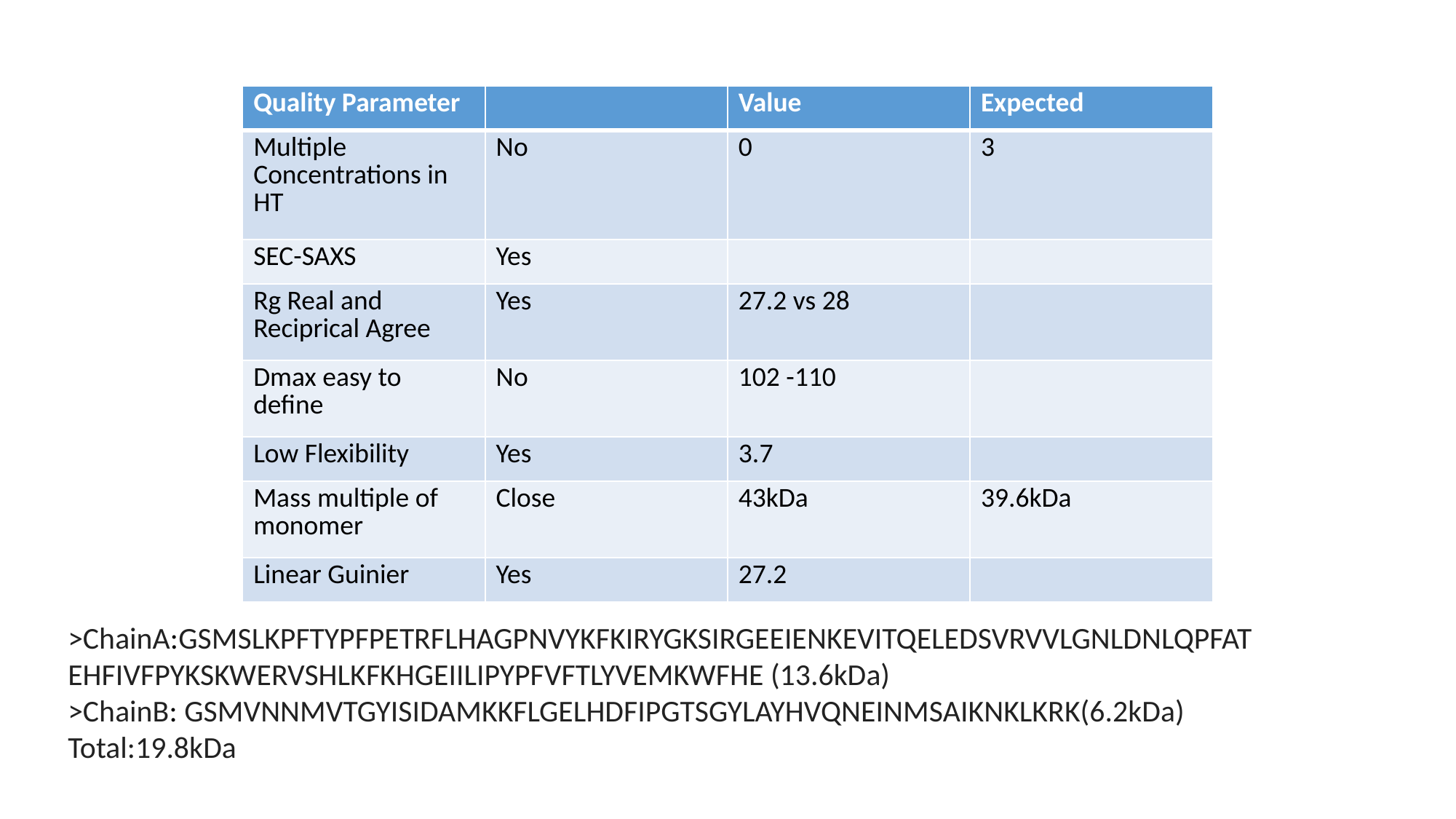

French Sample:
| Quality Parameter |  | Value | Expected |
| --- | --- | --- | --- |
| Multiple Concentrations in HT | No | 0 | 3 |
| SEC-SAXS | Yes |  |  |
| Rg Real and Reciprical Agree | Yes | 27.2 vs 28 |  |
| Dmax easy to define | No | 102 -110 |  |
| Low Flexibility | Yes | 3.7 |  |
| Mass multiple of monomer | Close | 43kDa | 39.6kDa |
| Linear Guinier | Yes | 27.2 |  |
>ChainA:GSMSLKPFTYPFPETRFLHAGPNVYKFKIRYGKSIRGEEIENKEVITQELEDSVRVVLGNLDNLQPFATEHFIVFPYKSKWERVSHLKFKHGEIILIPYPFVFTLYVEMKWFHE (13.6kDa)
>ChainB: GSMVNNMVTGYISIDAMKKFLGELHDFIPGTSGYLAYHVQNEINMSAIKNKLKRK(6.2kDa)
Total:19.8kDa